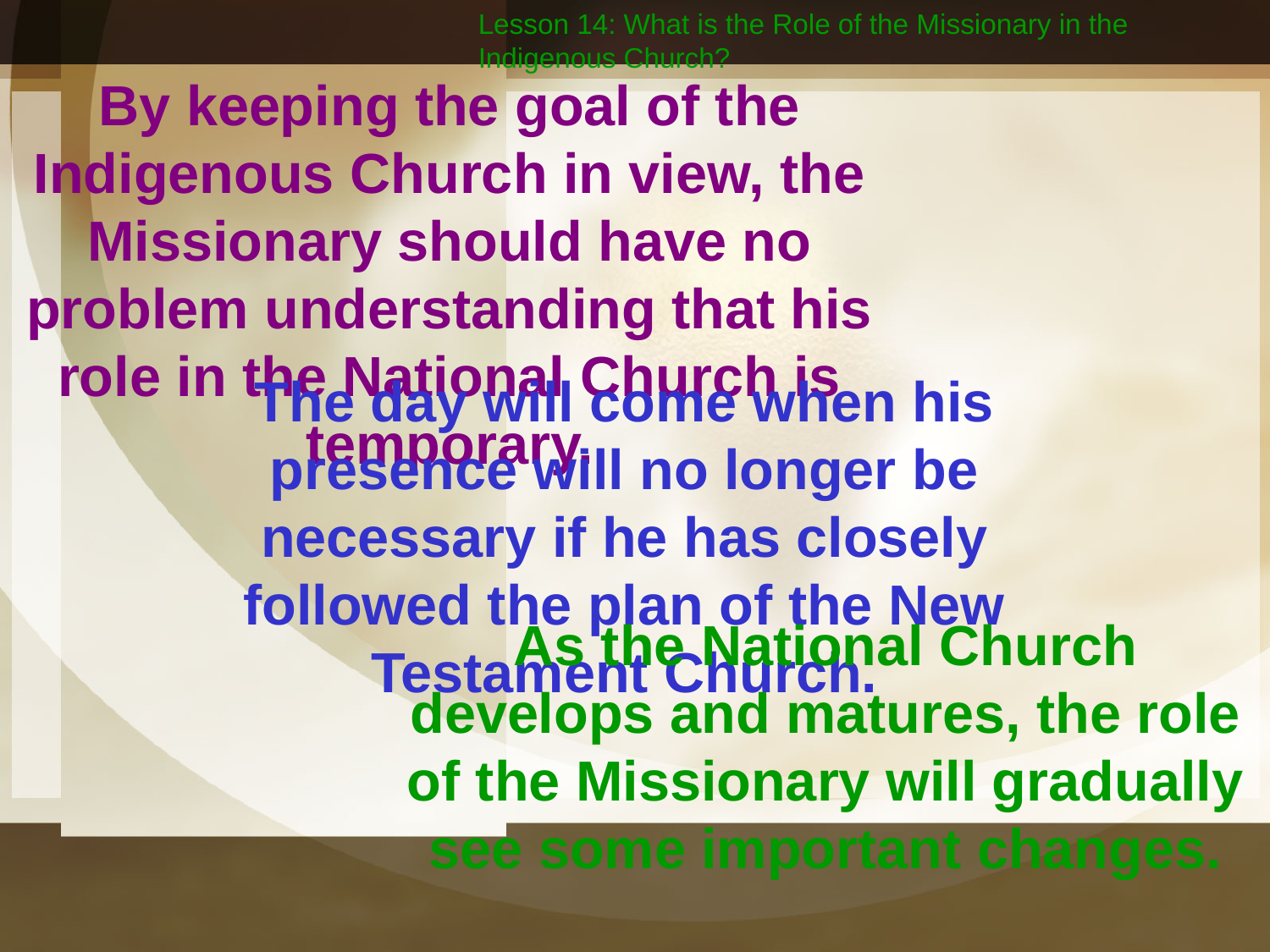

Lesson 14: What is the Role of the Missionary in the Indigenous Church?
By keeping the goal of the Indigenous Church in view, the Missionary should have no problem understanding that his role in the National Church is temporary.
The day will come when his presence will no longer be necessary if he has closely followed the plan of the New Testament Church.
As the National Church develops and matures, the role of the Missionary will gradually see some important changes.